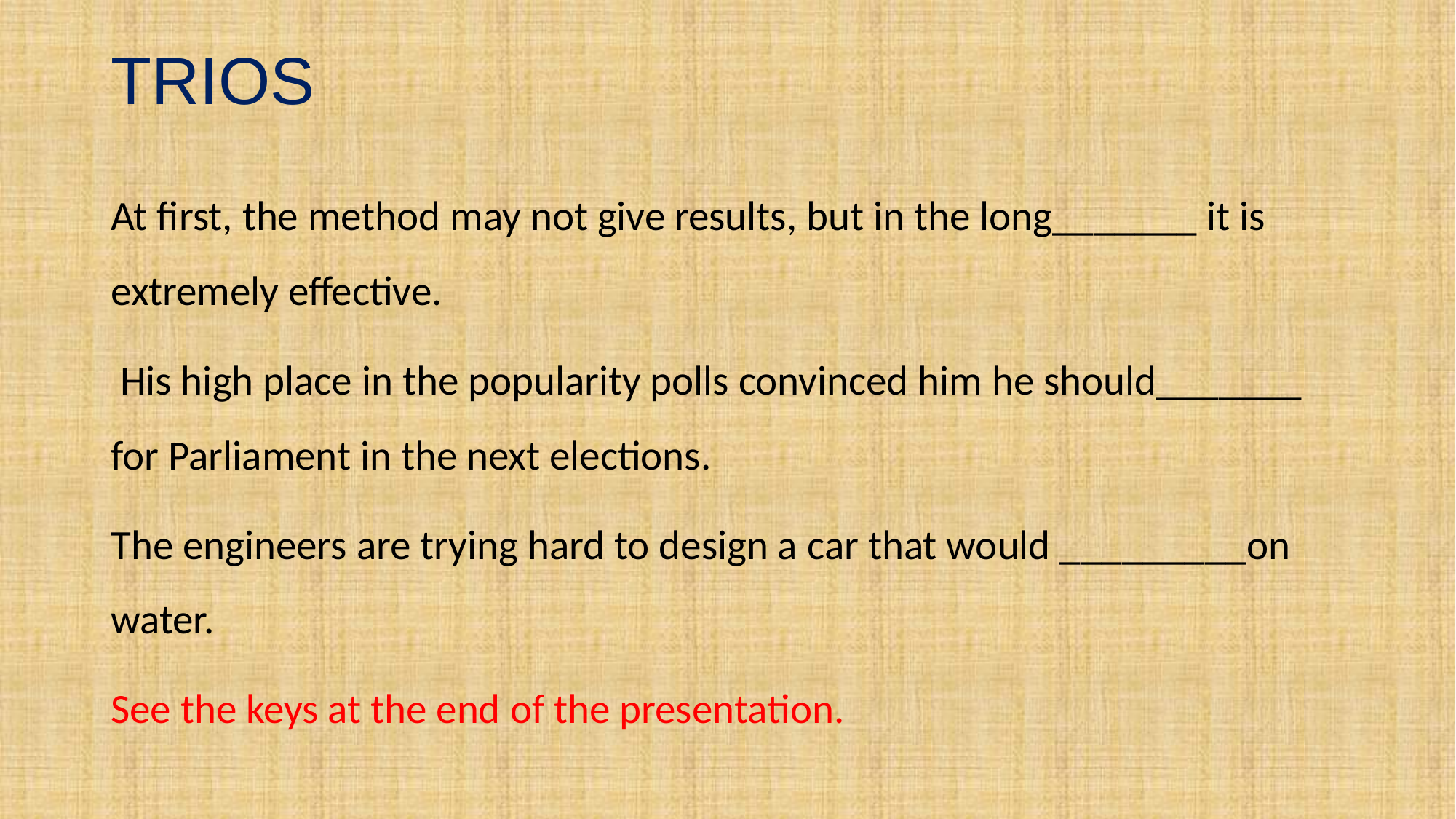

# TRIOS
At first, the method may not give results, but in the long_______ it is extremely effective.
 His high place in the popularity polls convinced him he should_______ for Parliament in the next elections.
The engineers are trying hard to design a car that would _________on water.
See the keys at the end of the presentation.